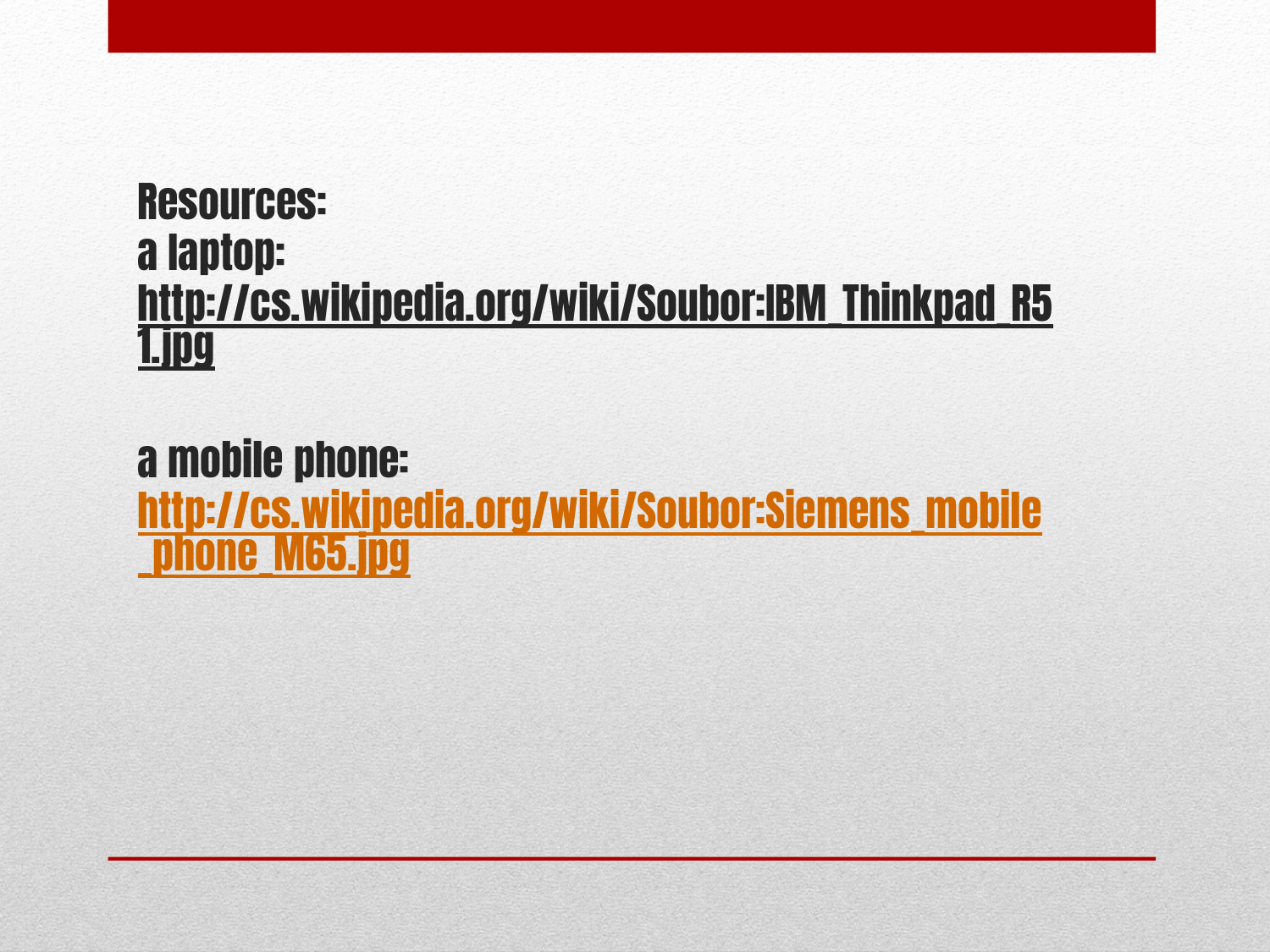

Resources:
a laptop: http://cs.wikipedia.org/wiki/Soubor:IBM_Thinkpad_R51.jpg
a mobile phone: http://cs.wikipedia.org/wiki/Soubor:Siemens_mobile_phone_M65.jpg
#